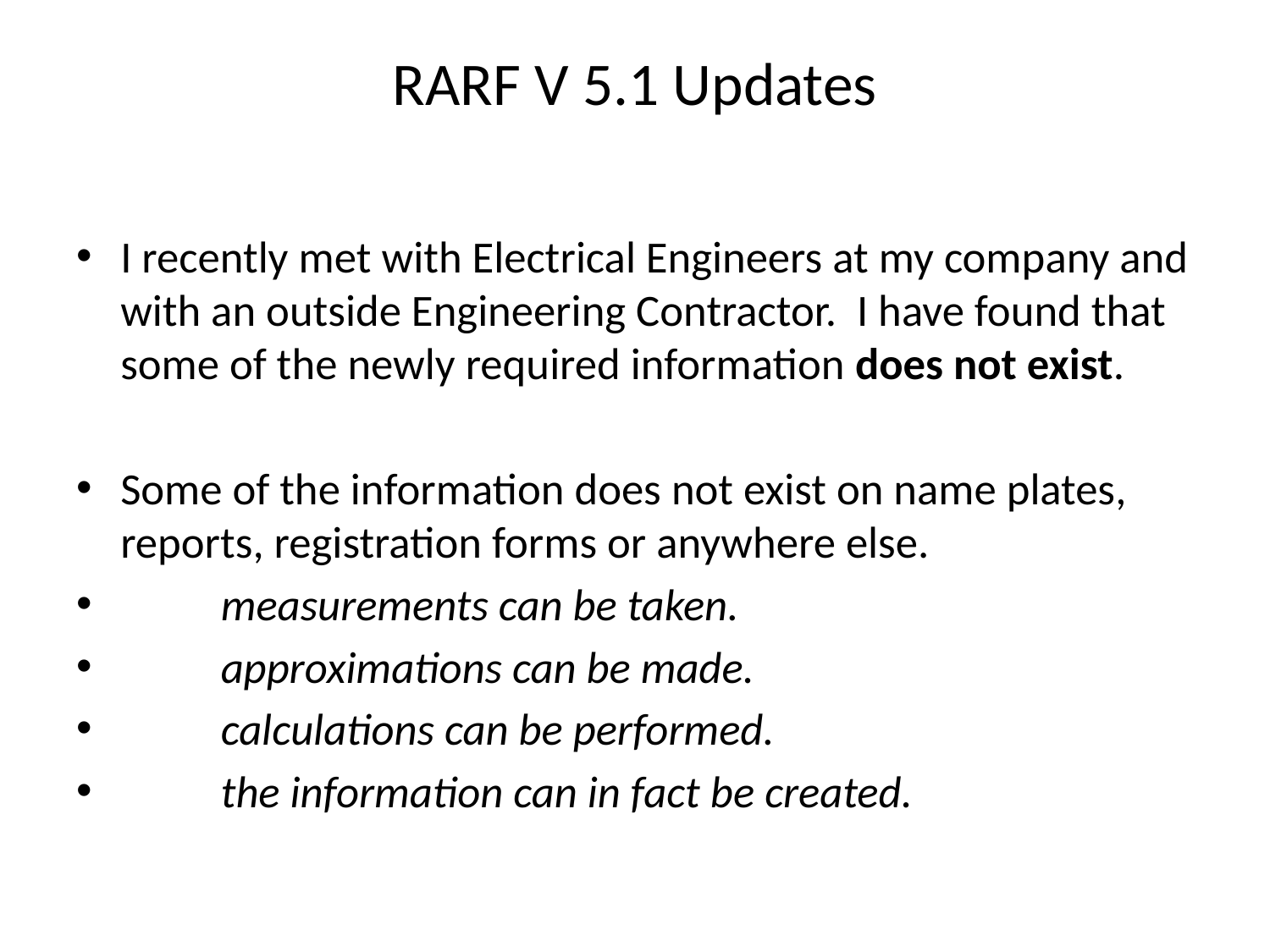

# RARF V 5.1 Updates
I recently met with Electrical Engineers at my company and with an outside Engineering Contractor.  I have found that some of the newly required information does not exist.

Some of the information does not exist on name plates, reports, registration forms or anywhere else.
	measurements can be taken.
	approximations can be made.
	calculations can be performed.
	the information can in fact be created.